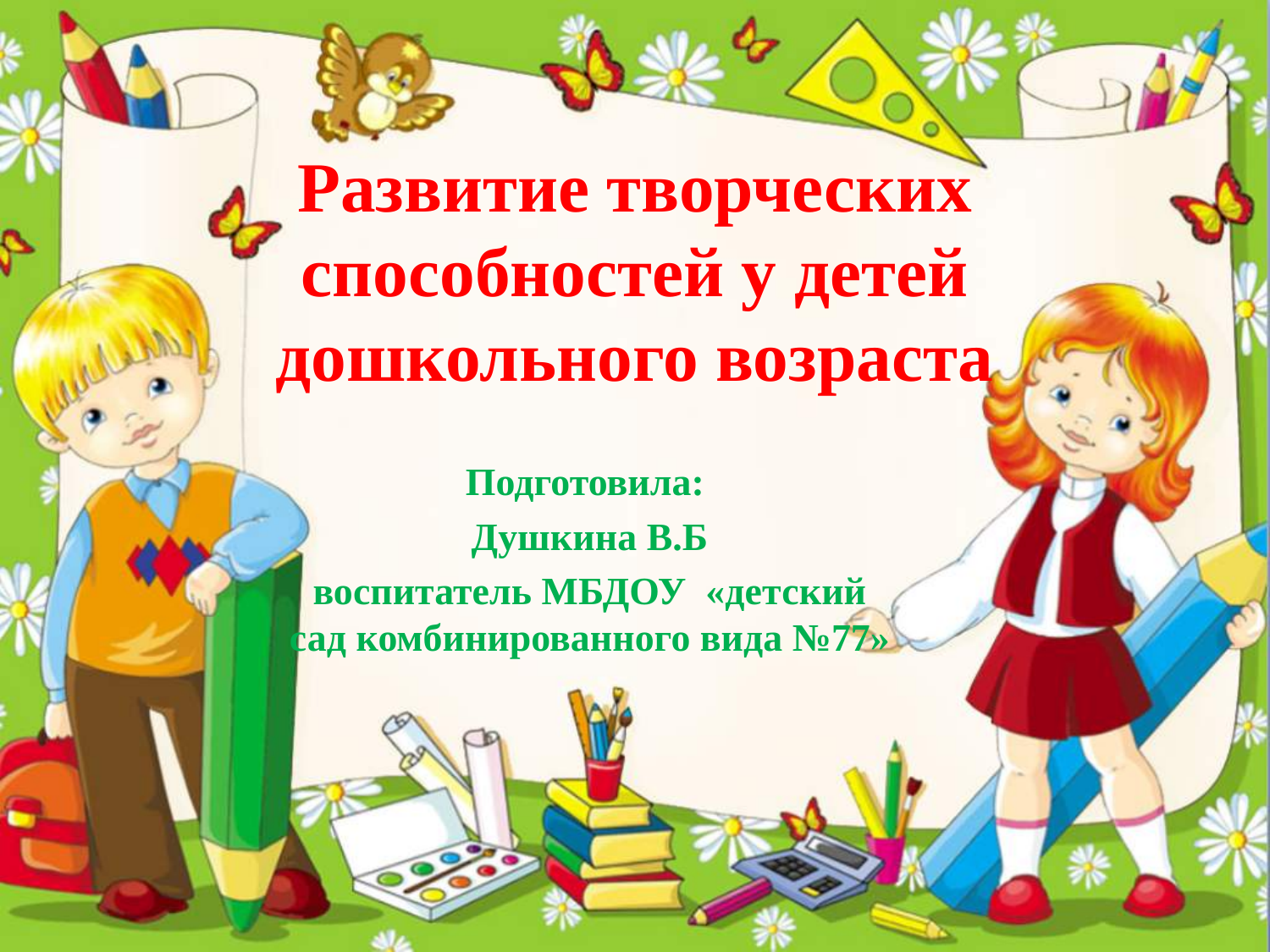

# Развитие творческих способностей у детей дошкольного возраста

Подготовила:
Душкина В.Б
 воспитатель МБДОУ  «детский  сад комбинированного вида №77»